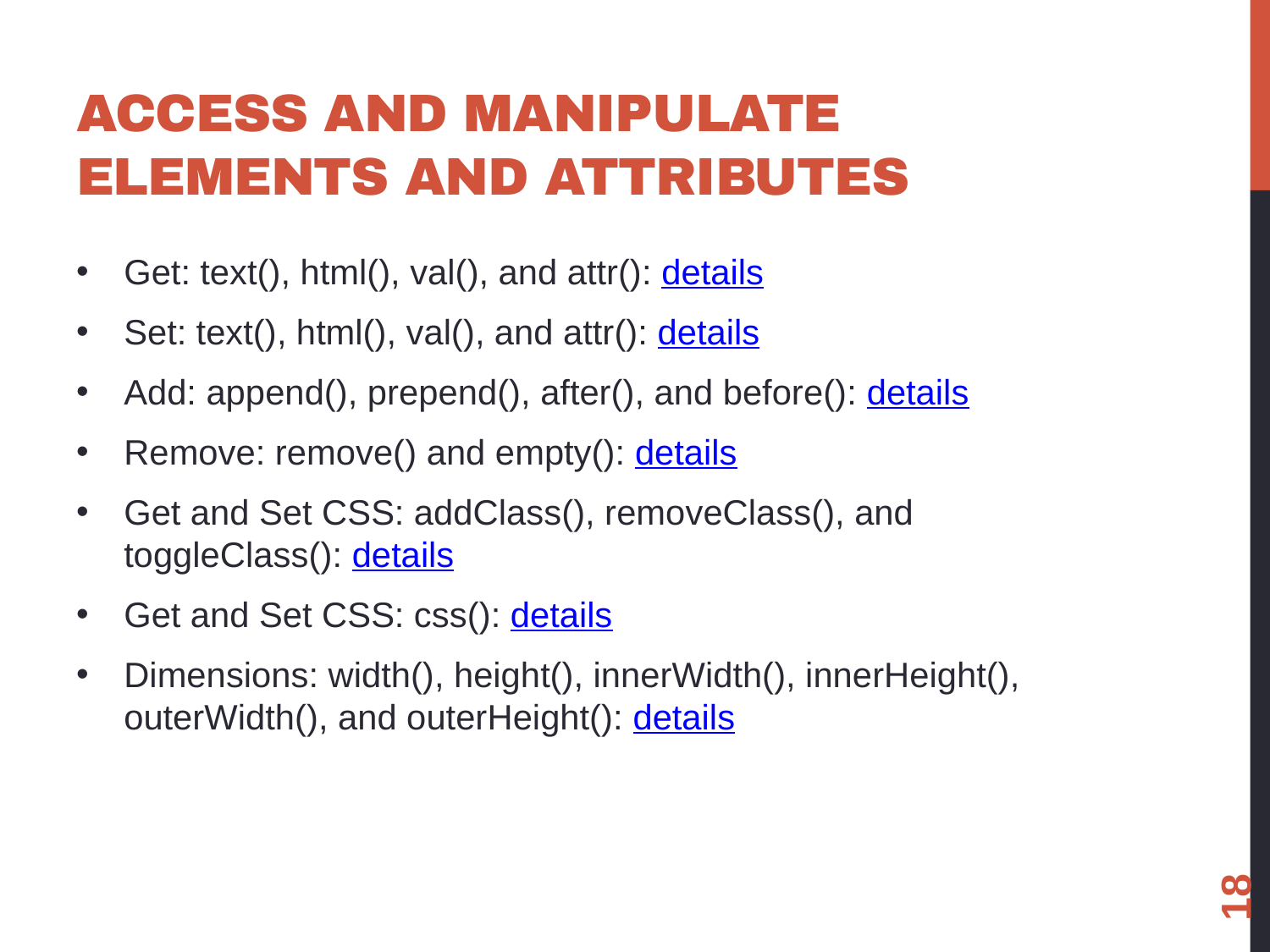

# access and manipulate elements and attributes
Get: text(), html(), val(), and attr(): details
Set: text(), html(), val(), and attr(): details
Add: append(), prepend(), after(), and before(): details
Remove: remove() and empty(): details
Get and Set CSS: addClass(), removeClass(), and toggleClass(): details
Get and Set CSS: css(): details
Dimensions: width(), height(), innerWidth(), innerHeight(), outerWidth(), and outerHeight(): details

18